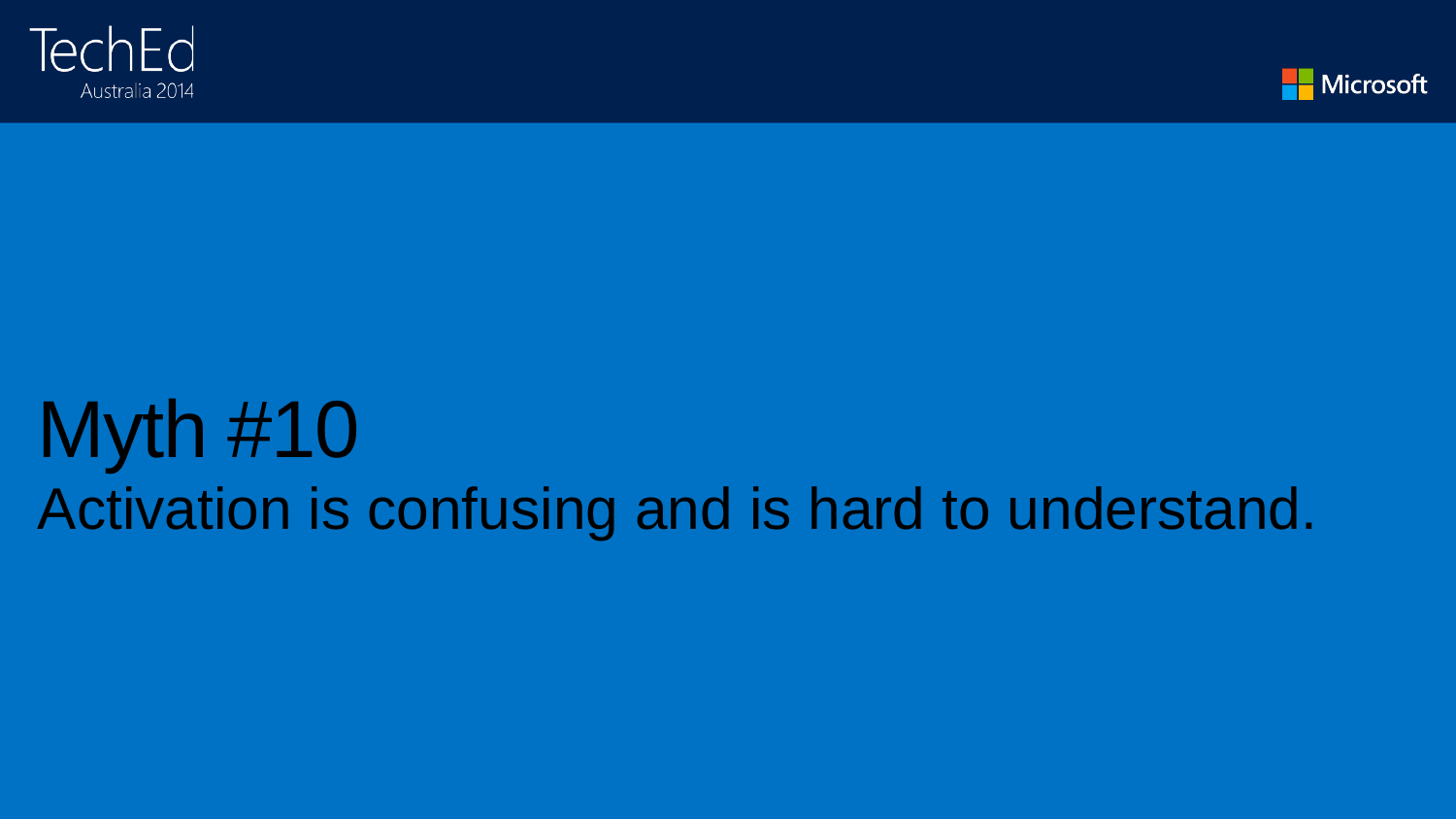

# Myth #10
Activation is confusing and is hard to understand.